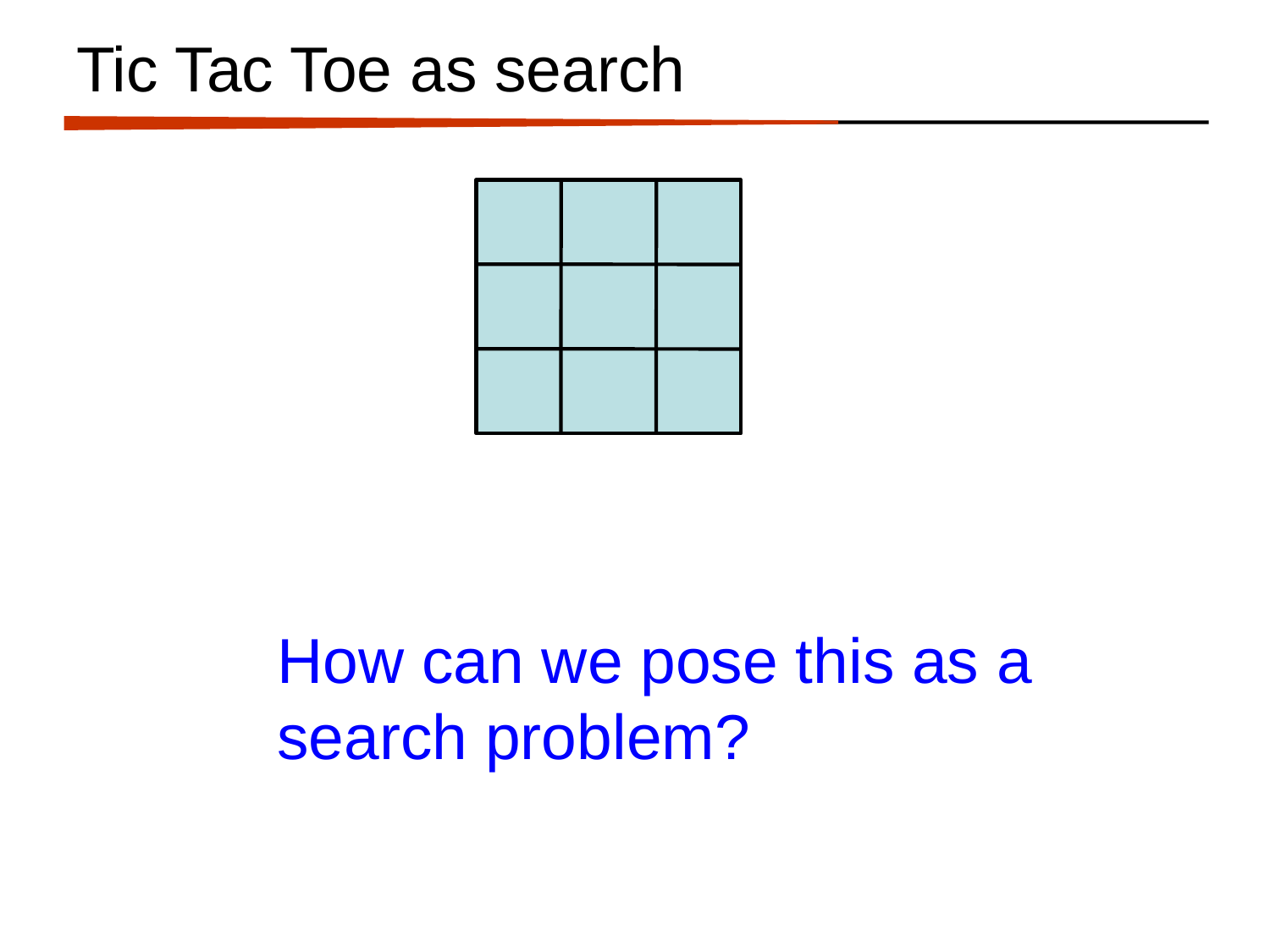

# Tic Tac Toe as search

How can we pose this as a search problem?